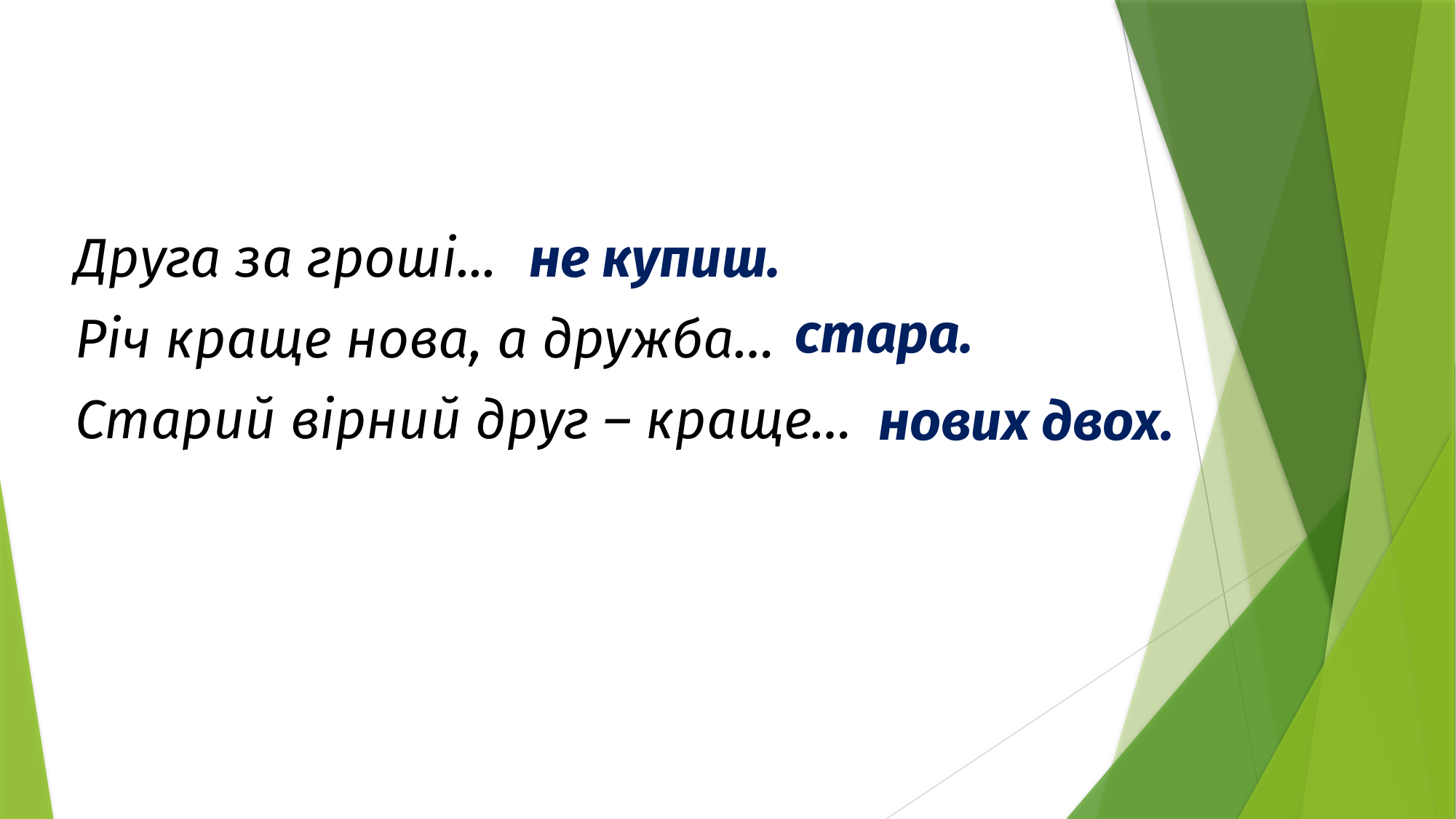

Друга за гроші...
Річ краще нова, а дружба…
Старий вірний друг – краще…
не купиш.
стара.
нових двох.